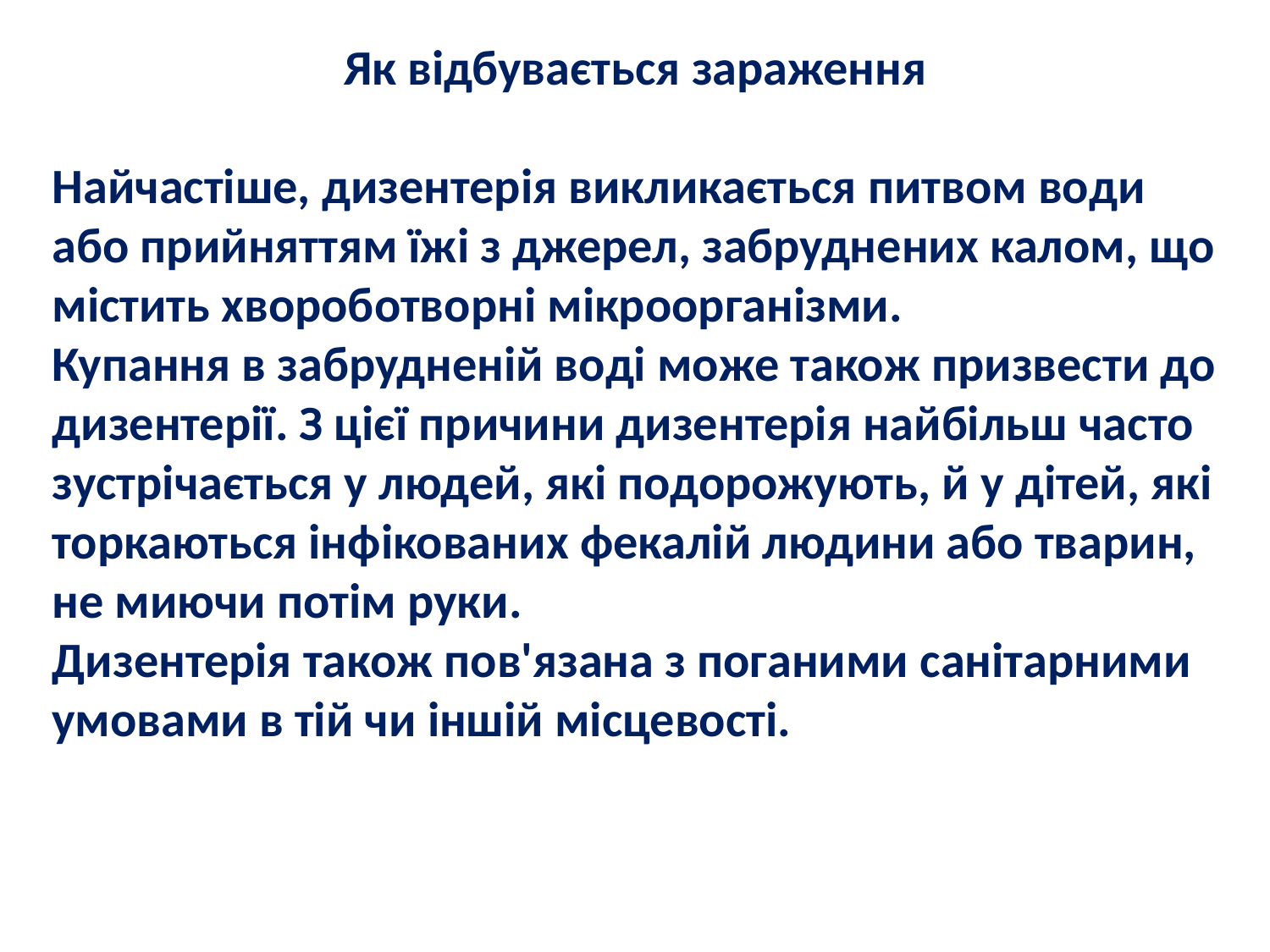

Як відбувається зараження

Найчастіше, дизентерія викликається питвом води або прийняттям їжі з джерел, забруднених калом, що містить хвороботворні мікроорганізми.
Купання в забрудненій воді може також призвести до дизентерії. З цієї причини дизентерія найбільш часто зустрічається у людей, які подорожують, й у дітей, які торкаються інфікованих фекалій людини або тварин, не миючи потім руки.
Дизентерія також пов'язана з поганими санітарними умовами в тій чи іншій місцевості.